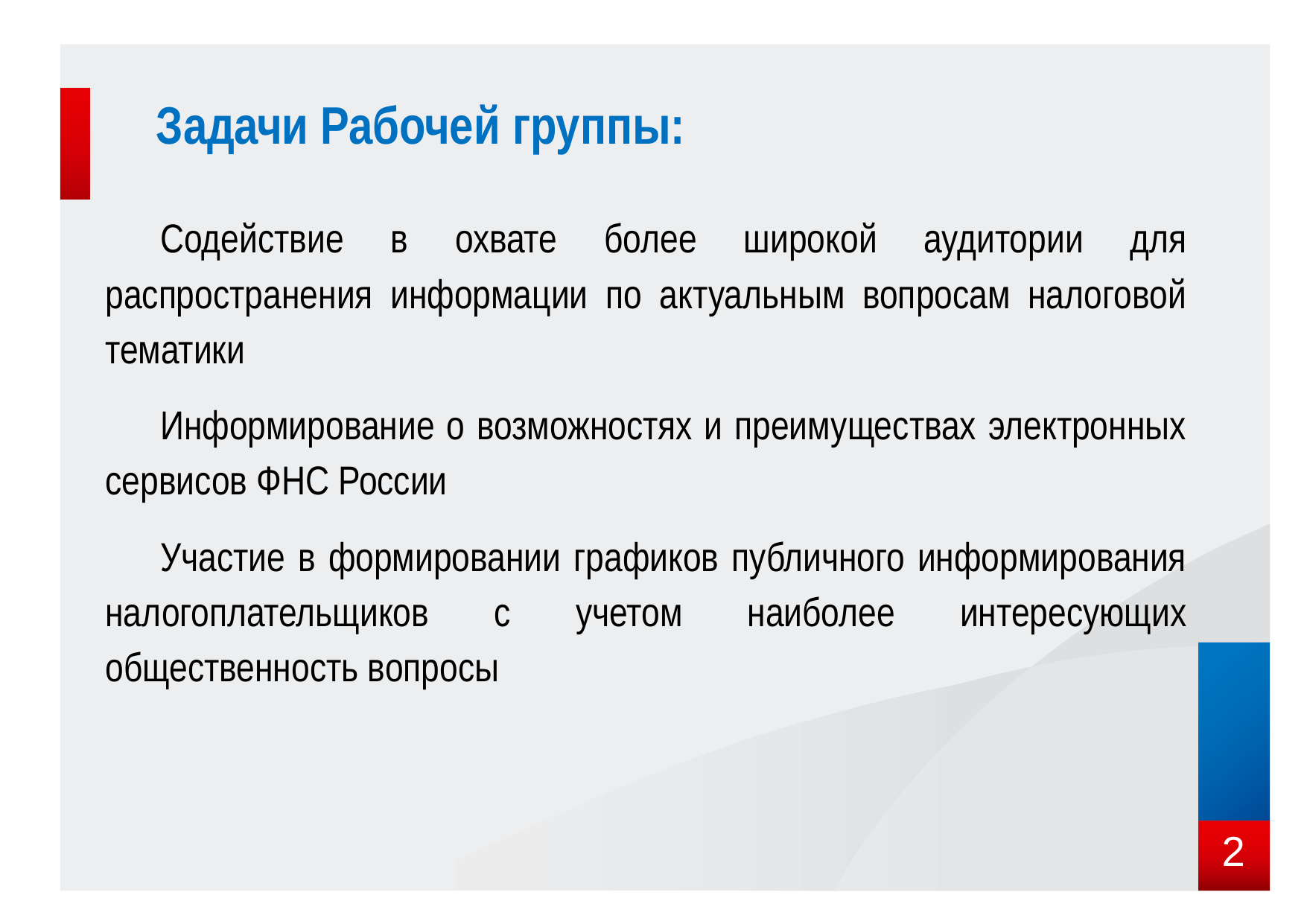

Задачи Рабочей группы:
Содействие в охвате более широкой аудитории для распространения информации по актуальным вопросам налоговой тематики

Информирование о возможностях и преимуществах электронных сервисов ФНС России

Участие в формировании графиков публичного информирования налогоплательщиков с учетом наиболее интересующих общественность вопросы
2